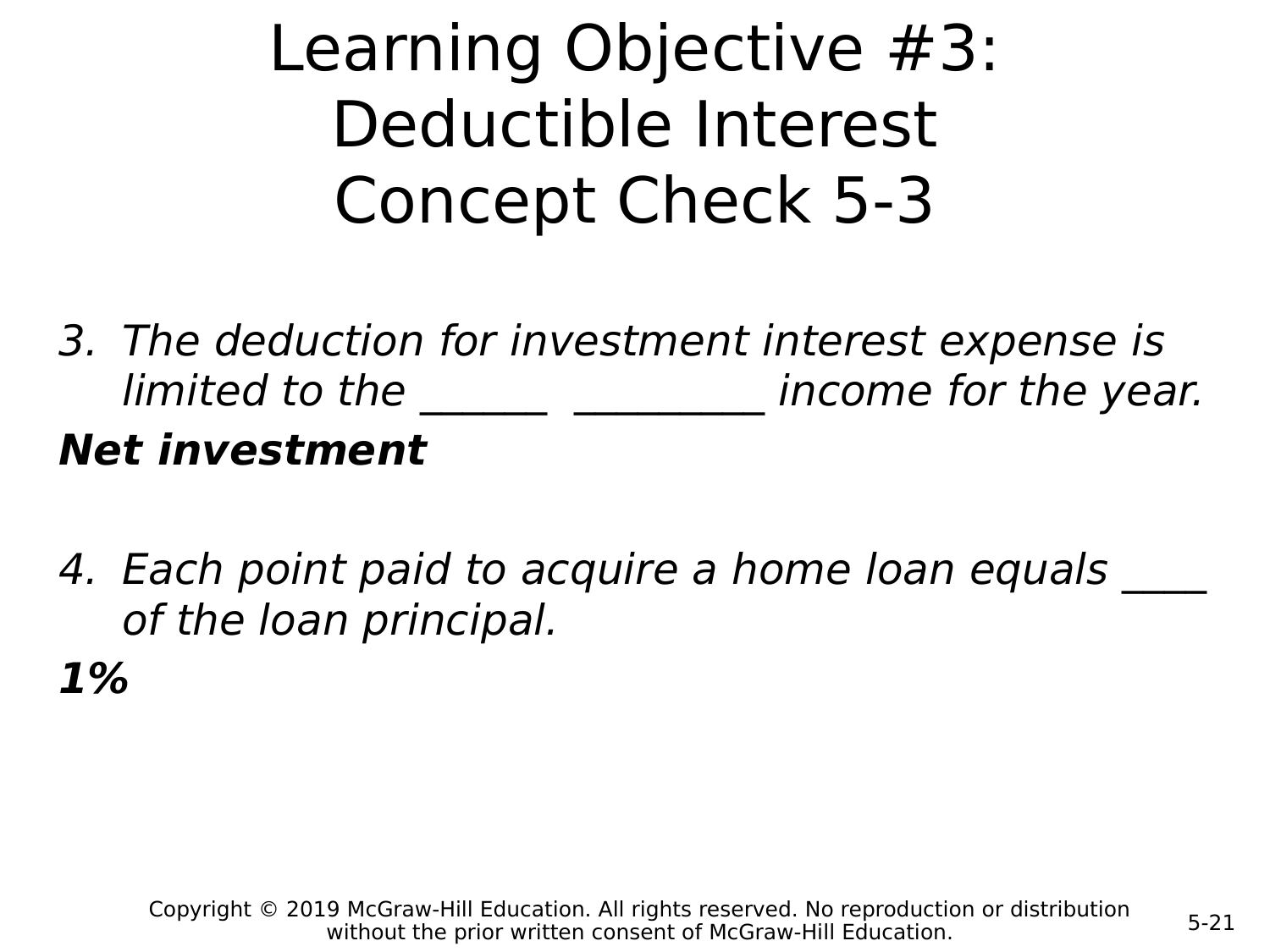

# Learning Objective #3: Deductible Interest Concept Check 5-3
The deduction for investment interest expense is limited to the ______  _________ income for the year.
Net investment

Each point paid to acquire a home loan equals ____ of the loan principal.
1%